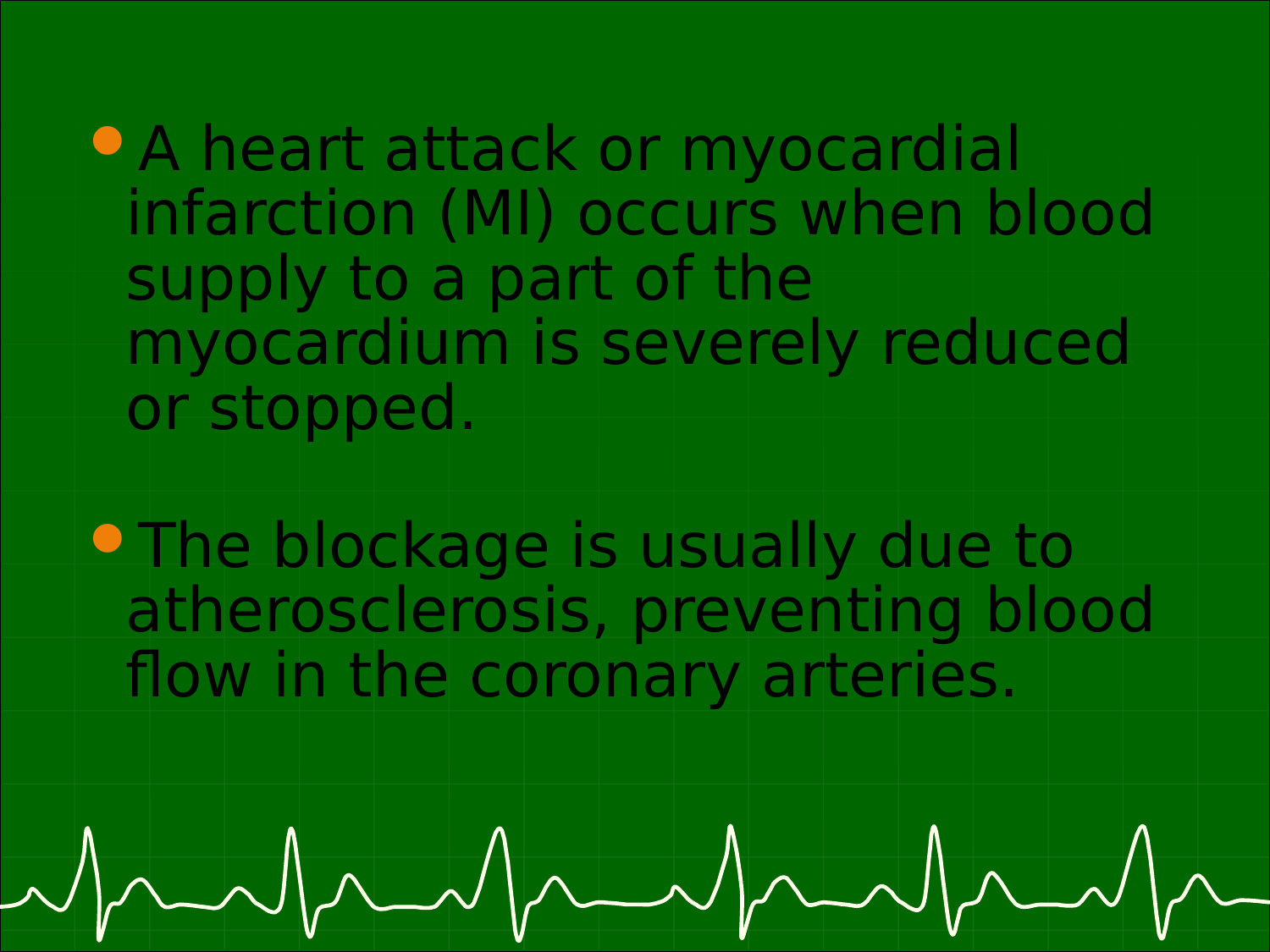

A heart attack or myocardial infarction (MI) occurs when blood supply to a part of the myocardium is severely reduced or stopped.

The blockage is usually due to atherosclerosis, preventing blood flow in the coronary arteries.

#